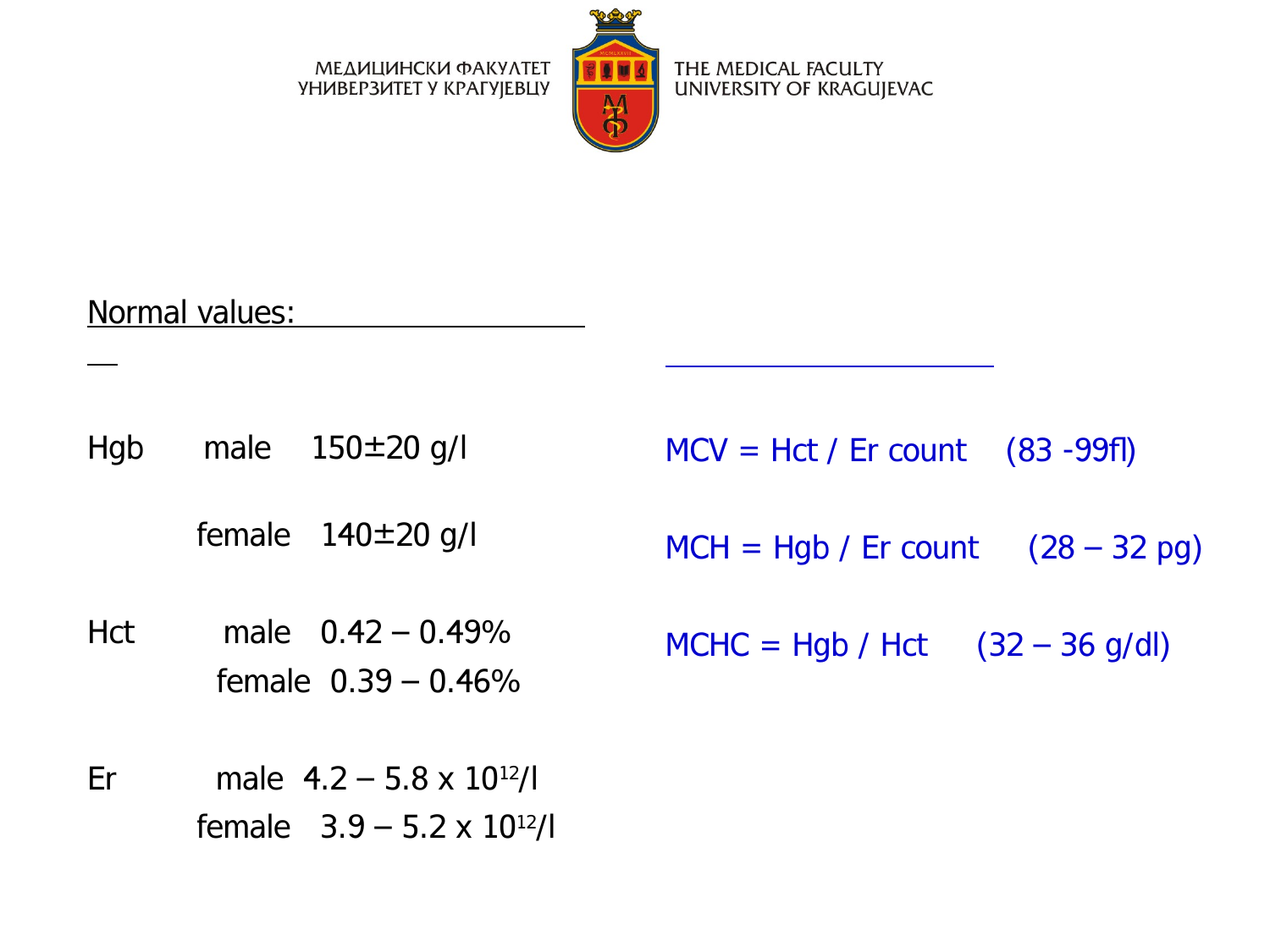

Normal values:

Hgb      male    150±20 g/l
           female   140±20 g/l

Hct         male   0.42 – 0.49%
             female  0.39 – 0.46%

Er          male  4.2 – 5.8 x 1012/l
           female   3.9 – 5.2 x 1012/l

MCV = Hct / Er count    (83 -99fl)

MCH = Hgb / Er count     (28 – 32 pg)

MCHC = Hgb / Hct     (32 – 36 g/dl)